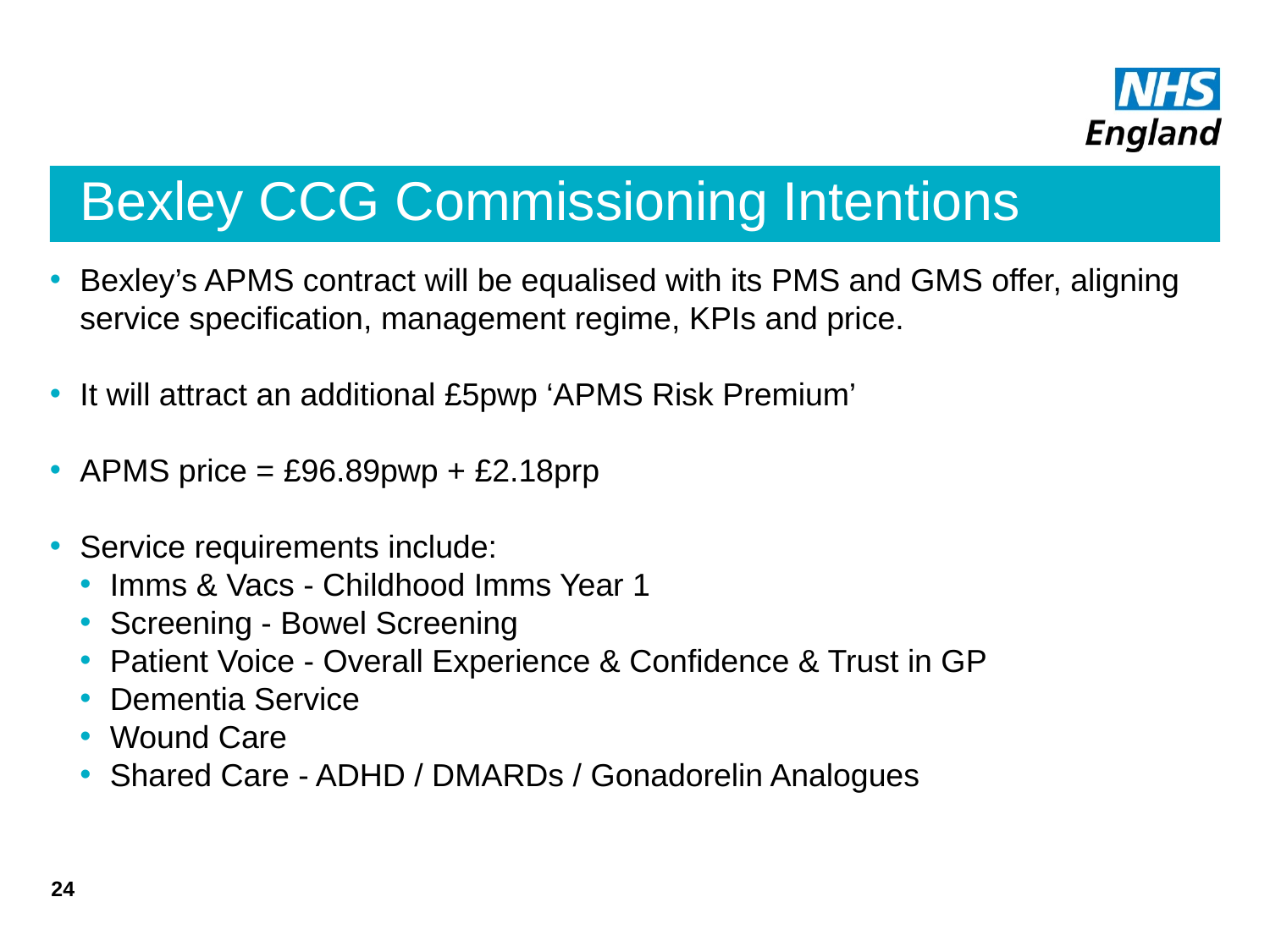

# Bexley CCG Commissioning Intentions
Bexley’s APMS contract will be equalised with its PMS and GMS offer, aligning service specification, management regime, KPIs and price.

It will attract an additional £5pwp ‘APMS Risk Premium’

APMS price = £96.89pwp + £2.18prp

Service requirements include:
Imms & Vacs - Childhood Imms Year 1
Screening - Bowel Screening
Patient Voice - Overall Experience & Confidence & Trust in GP
Dementia Service
Wound Care
Shared Care - ADHD / DMARDs / Gonadorelin Analogues
24